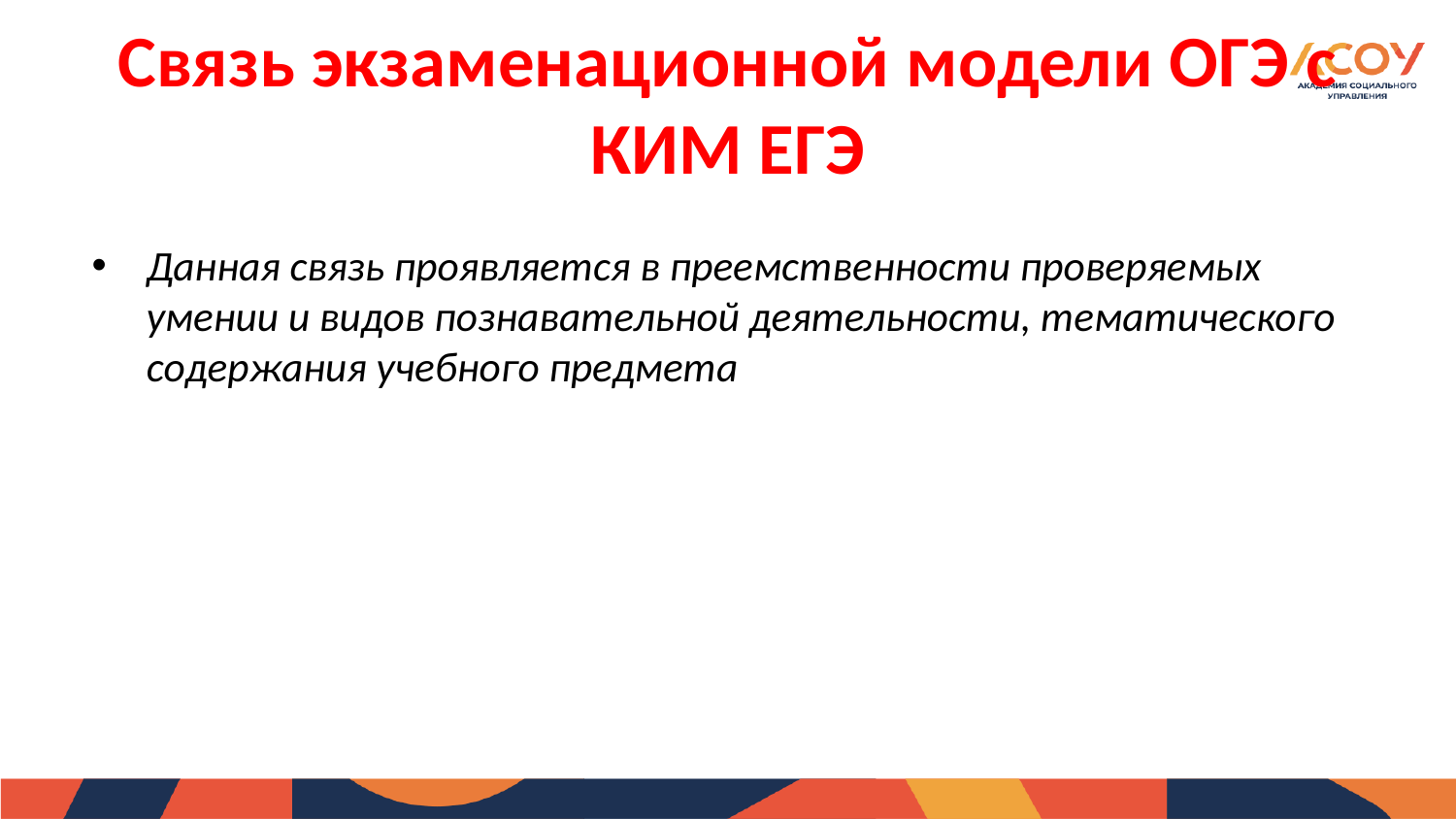

Связь экзаменационной модели ОГЭ с КИМ ЕГЭ
Данная связь проявляется в преемственности проверяемых умении и видов познавательной деятельности, тематического содержания учебного предмета